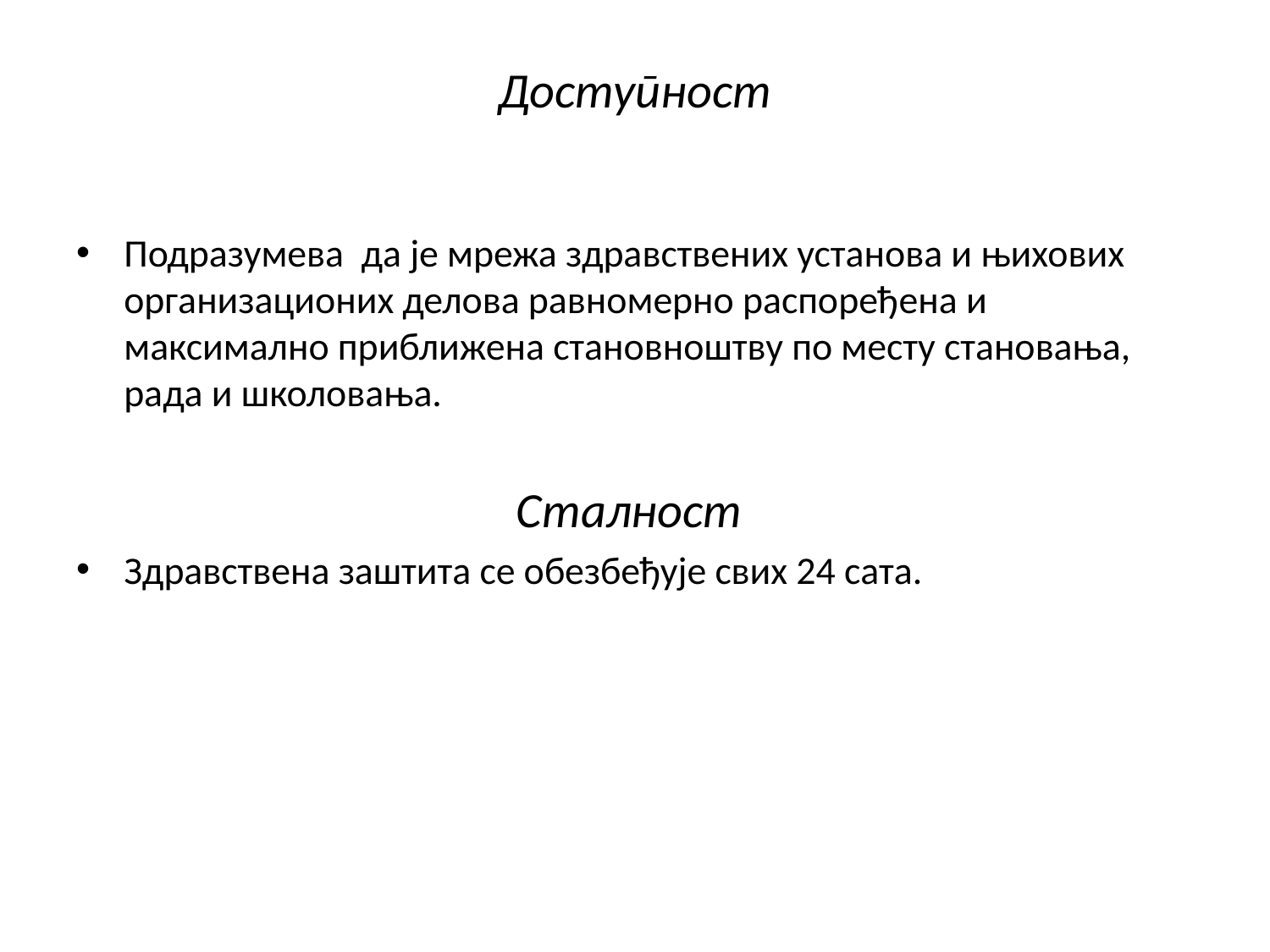

# Доступност
Подразумева  да је мрежа здравствених установа и њихових организационих делова равномерно распоређена и максимално приближена становноштву по месту становања, рада и школовања.

Сталност
Здравствена заштита се обезбеђује свих 24 сата.